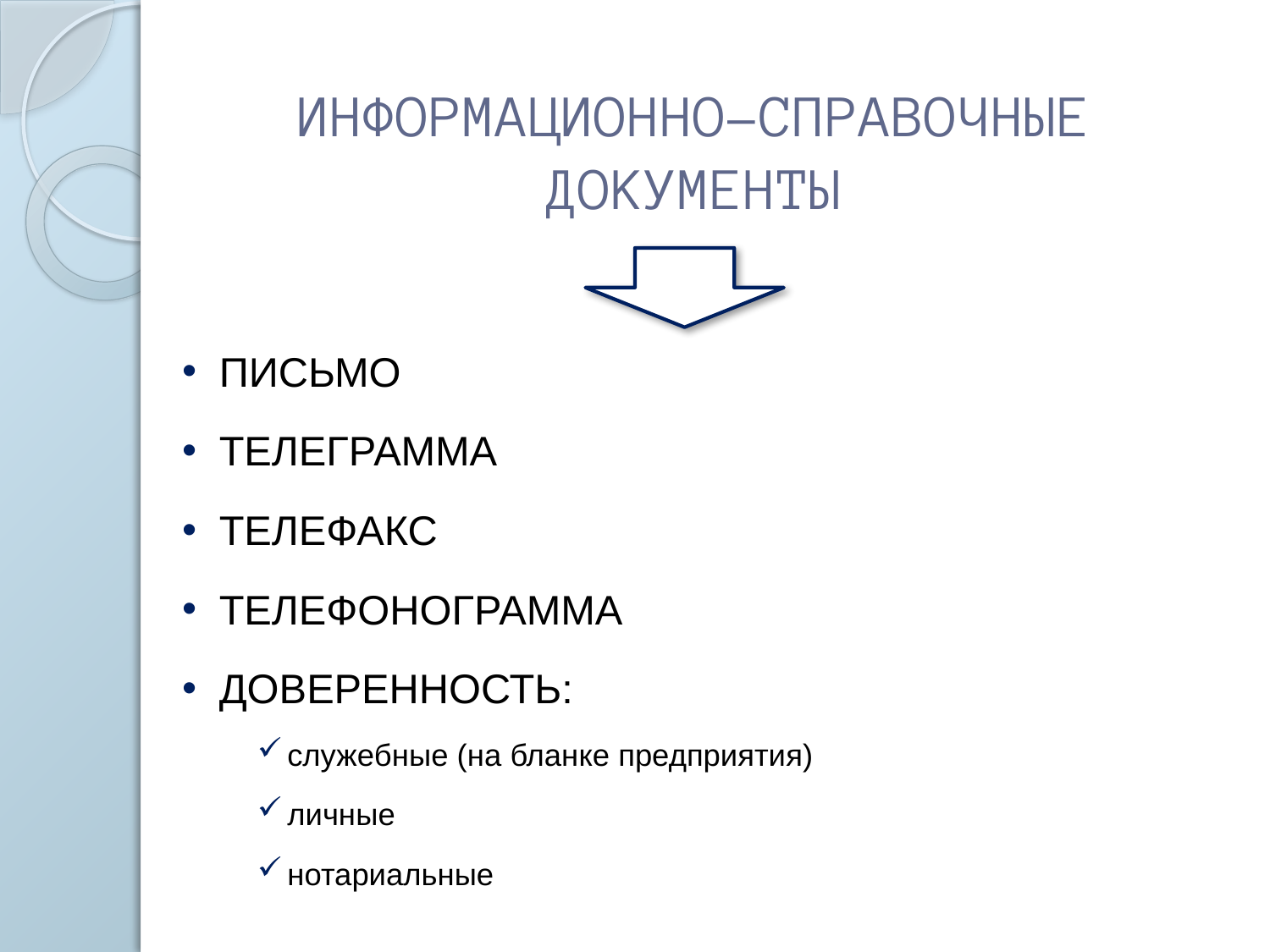

# ИНФОРМАЦИОННО-СПРАВОЧНЫЕ ДОКУМЕНТЫ

ПИСЬМО
ТЕЛЕГРАММА
ТЕЛЕФАКС
ТЕЛЕФОНОГРАММА
ДОВЕРЕННОСТЬ:
служебные (на бланке предприятия)
личные
нотариальные